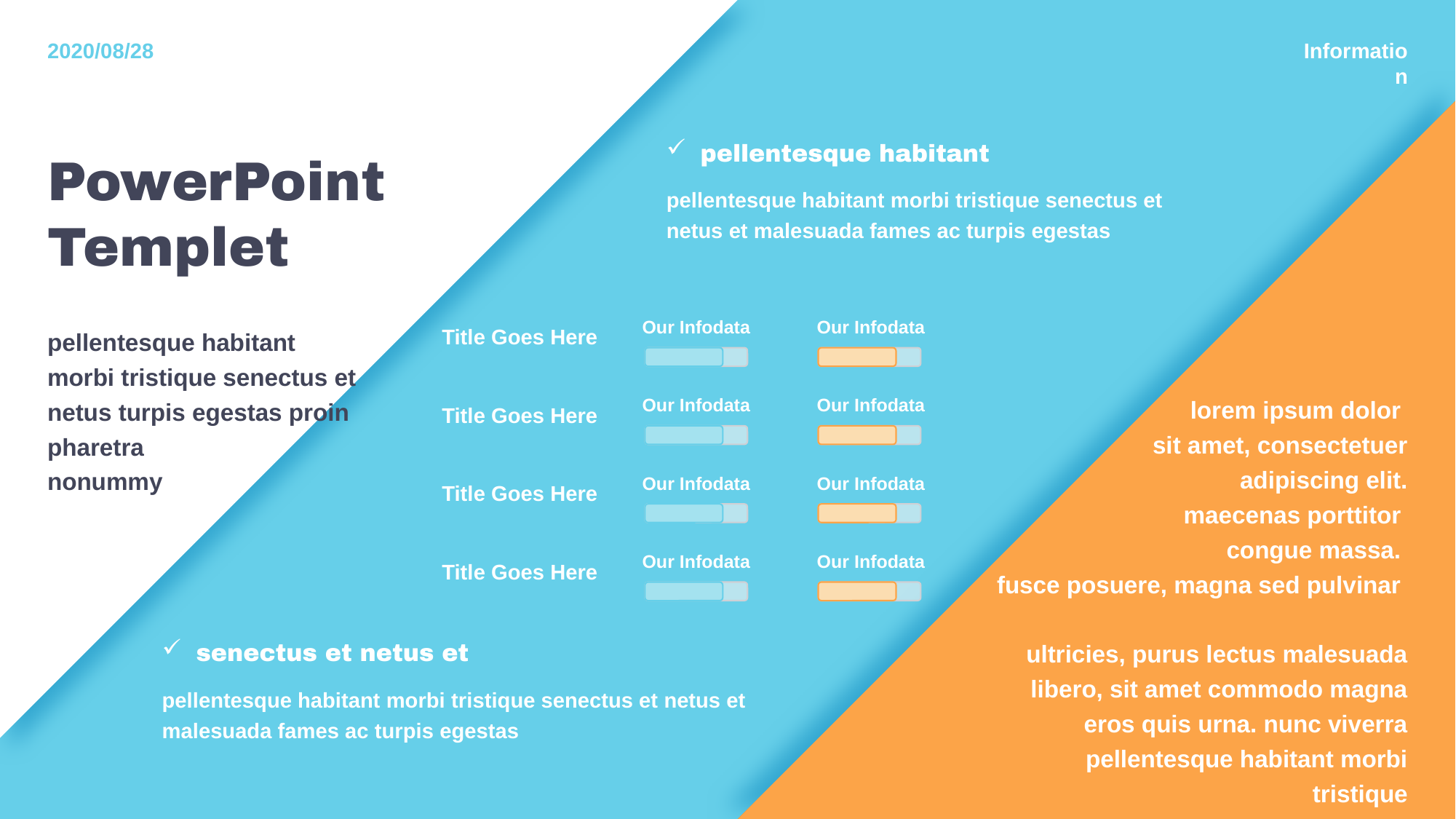

2020/08/28
Information

pellentesque habitant
PowerPoint
Templet
pellentesque habitant morbi tristique senectus et netus et malesuada fames ac turpis egestas
| Title Goes Here | Our Infodata | Our Infodata |
| --- | --- | --- |
| Title Goes Here | Our Infodata | Our Infodata |
| Title Goes Here | Our Infodata | Our Infodata |
| Title Goes Here | Our Infodata | Our Infodata |
pellentesque habitant morbi tristique senectus et netus turpis egestas proin pharetra
nonummy

lorem ipsum dolor
sit amet, consectetuer
 adipiscing elit.
 maecenas porttitor
congue massa.
fusce posuere, magna sed pulvinar

ultricies, purus lectus malesuada libero, sit amet commodo magna eros quis urna. nunc viverra pellentesque habitant morbi tristique

senectus et netus et
pellentesque habitant morbi tristique senectus et netus et malesuada fames ac turpis egestas